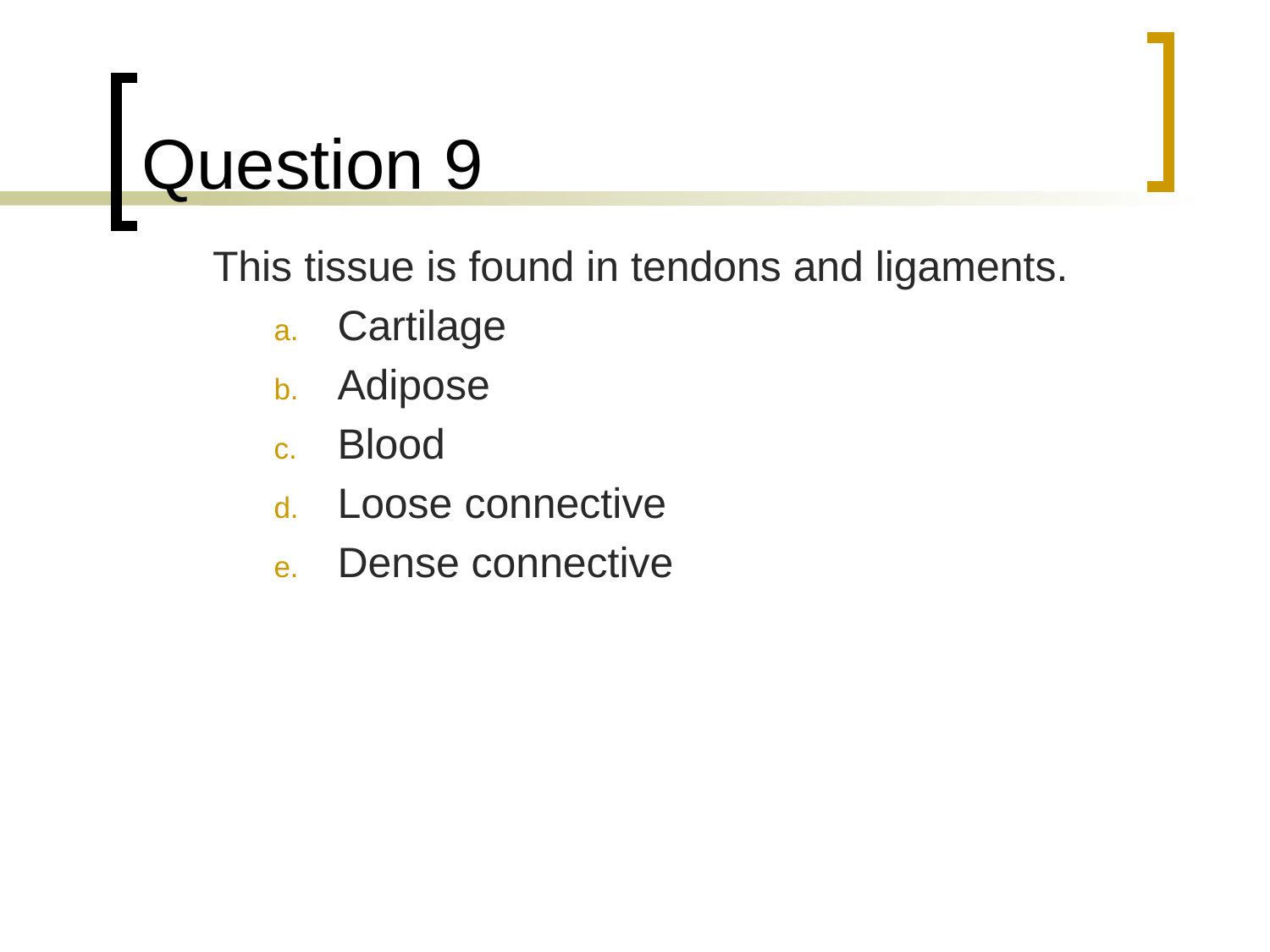

# Question 9
	This tissue is found in tendons and ligaments.
Cartilage
Adipose
Blood
Loose connective
Dense connective